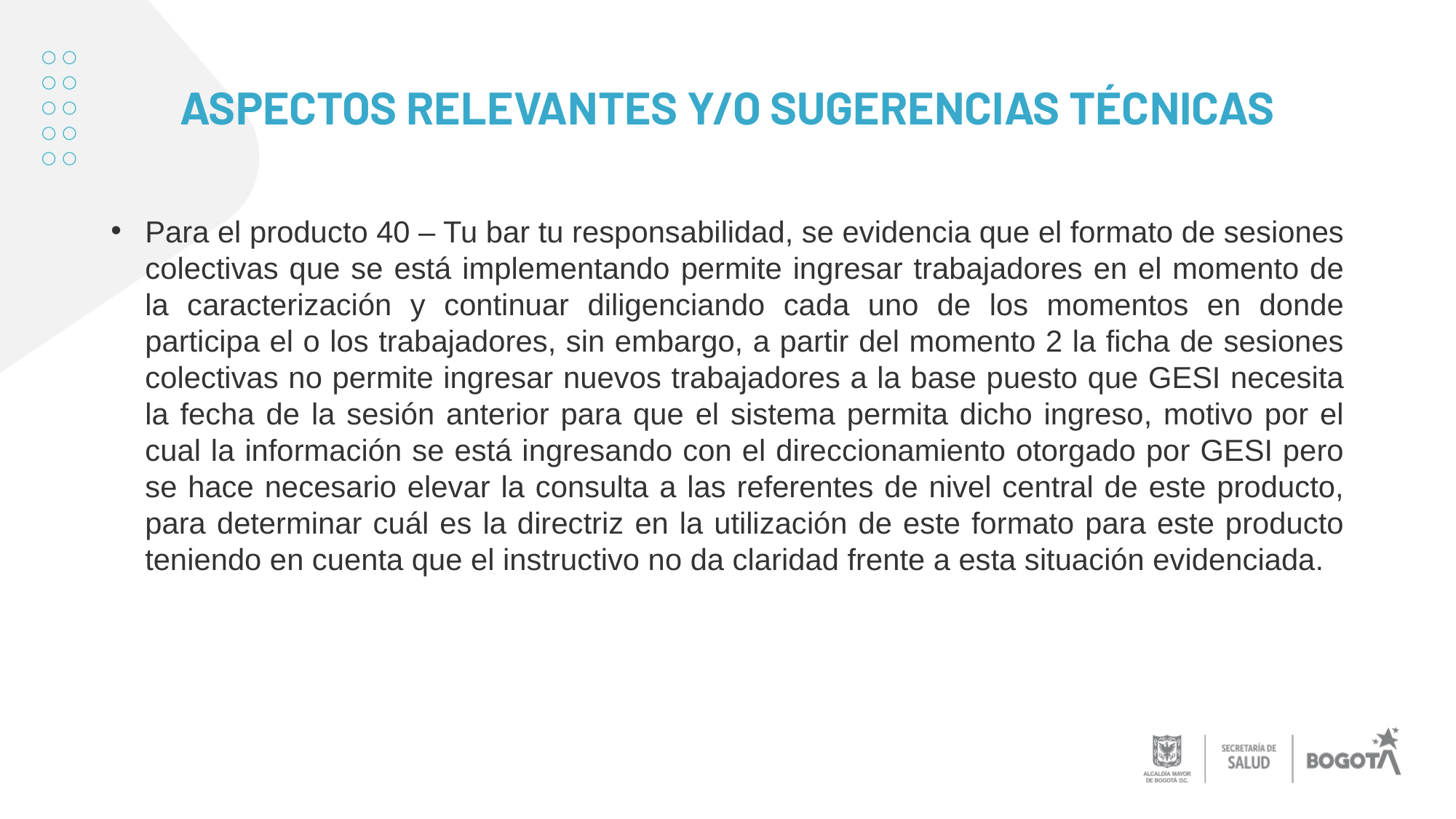

# ASPECTOS RELEVANTES Y/O SUGERENCIAS TÉCNICAS

Para el producto 40 – Tu bar tu responsabilidad, se evidencia que el formato de sesiones colectivas que se está implementando permite ingresar trabajadores en el momento de la caracterización y continuar diligenciando cada uno de los momentos en donde participa el o los trabajadores, sin embargo, a partir del momento 2 la ficha de sesiones colectivas no permite ingresar nuevos trabajadores a la base puesto que GESI necesita la fecha de la sesión anterior para que el sistema permita dicho ingreso, motivo por el cual la información se está ingresando con el direccionamiento otorgado por GESI pero se hace necesario elevar la consulta a las referentes de nivel central de este producto, para determinar cuál es la directriz en la utilización de este formato para este producto teniendo en cuenta que el instructivo no da claridad frente a esta situación evidenciada.